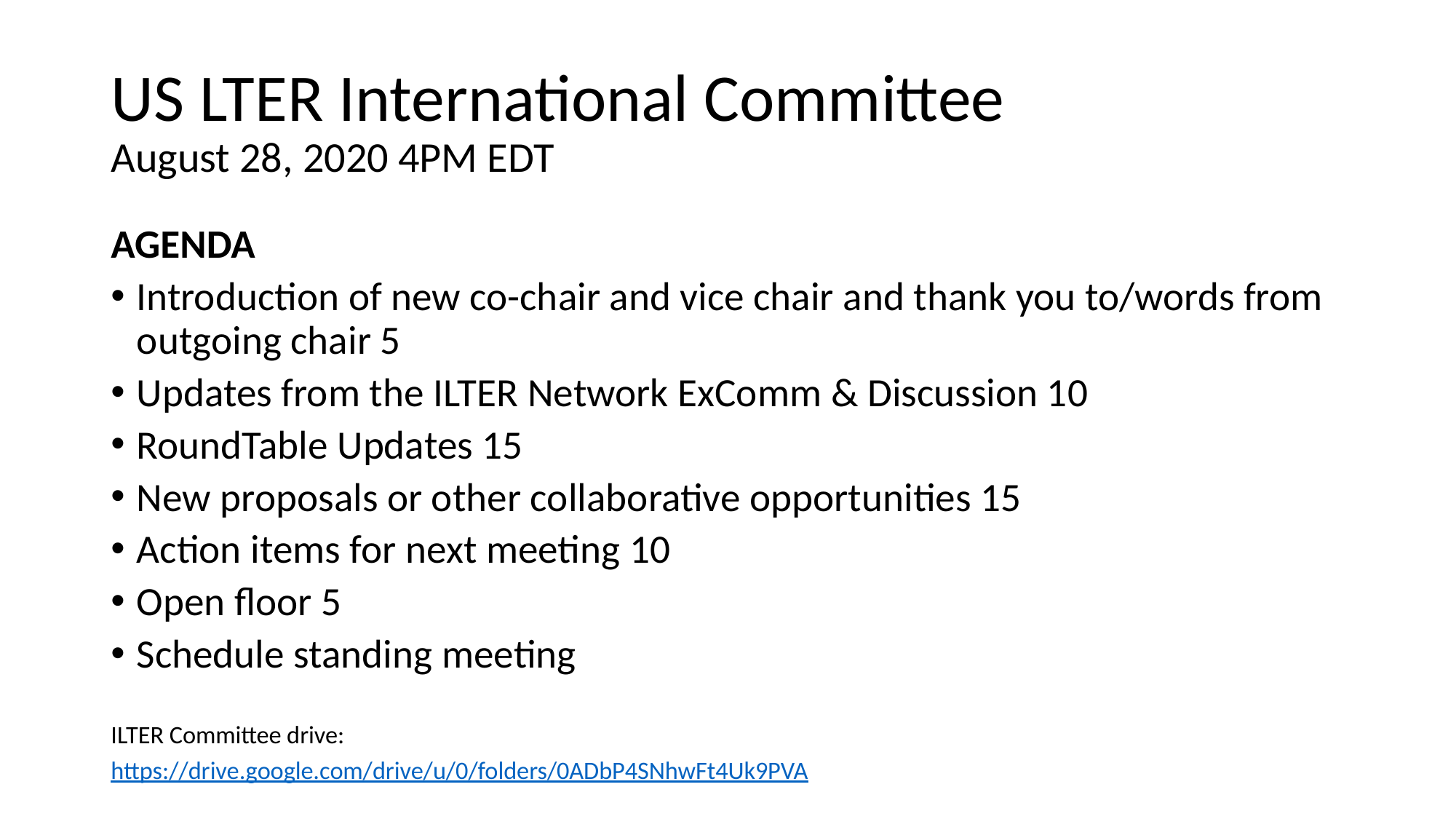

# US LTER International Committee August 28, 2020 4PM EDT
AGENDA
Introduction of new co-chair and vice chair and thank you to/words from outgoing chair 5
Updates from the ILTER Network ExComm & Discussion 10
RoundTable Updates 15
New proposals or other collaborative opportunities 15
Action items for next meeting 10
Open floor 5
Schedule standing meeting

ILTER Committee drive:
https://drive.google.com/drive/u/0/folders/0ADbP4SNhwFt4Uk9PVA